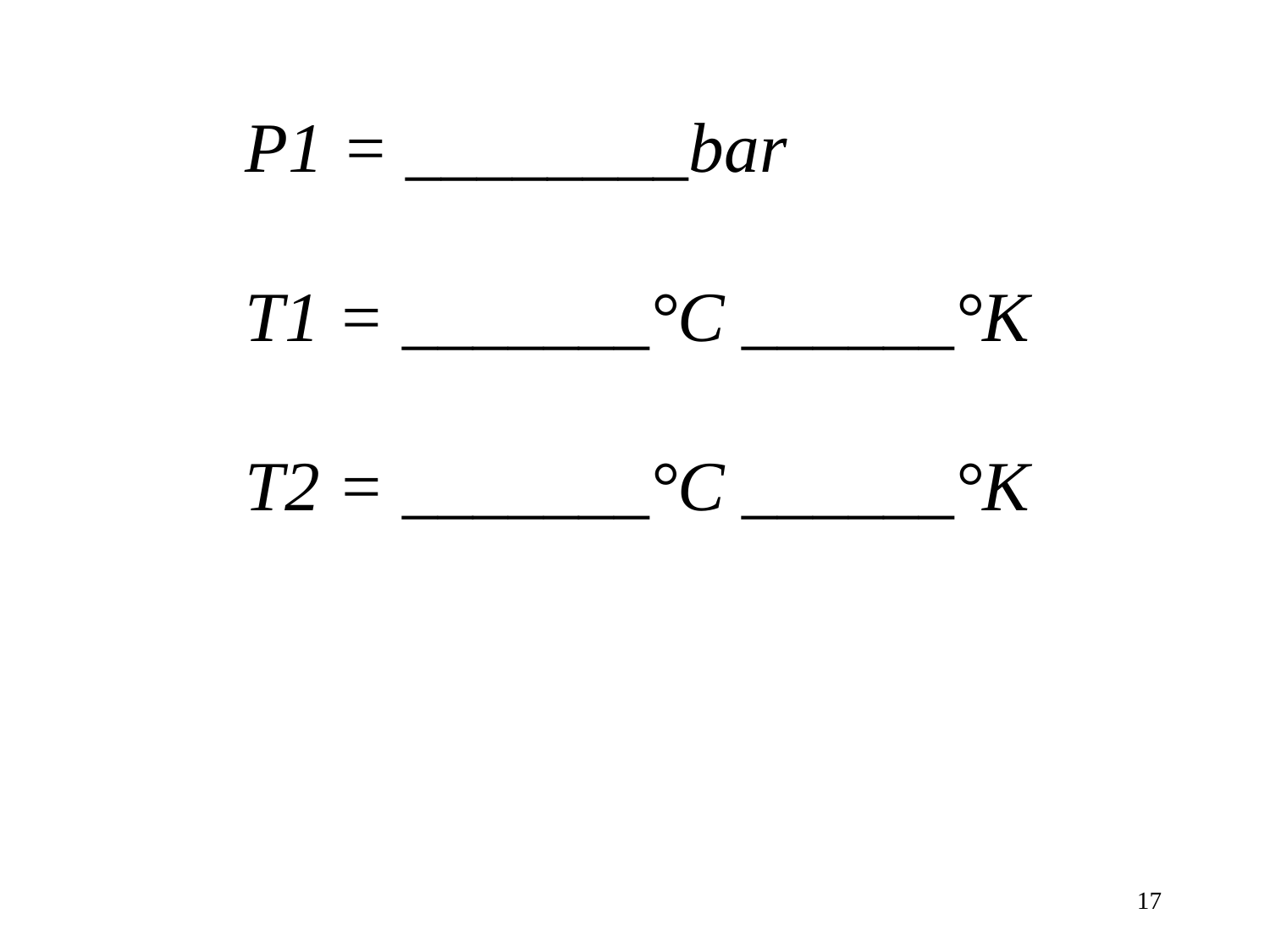

P1 = ________bar

T1 = _______°C ______°K

T2 = _______°C ______°K
17